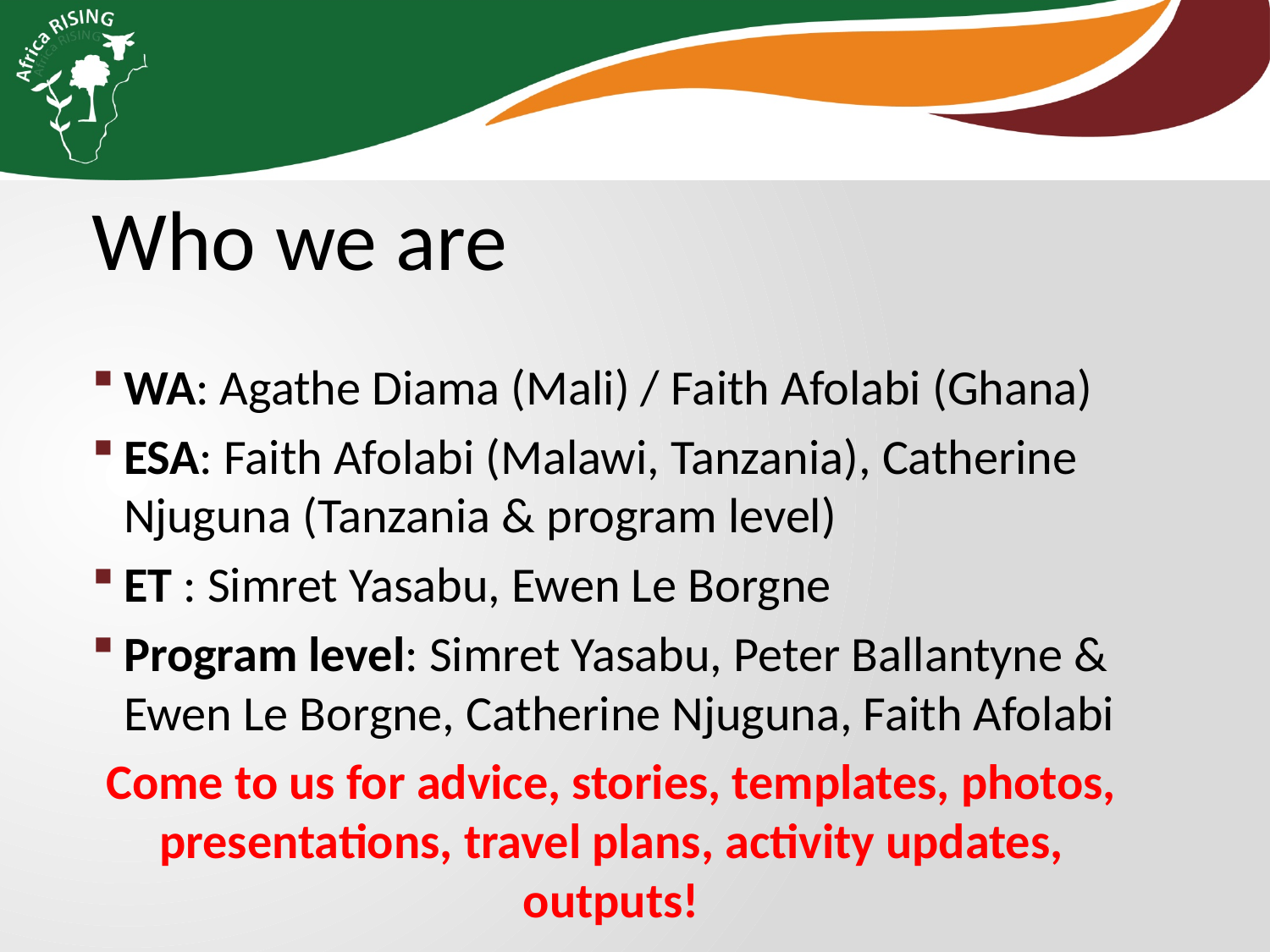

Who we are
WA: Agathe Diama (Mali) / Faith Afolabi (Ghana)
ESA: Faith Afolabi (Malawi, Tanzania), Catherine Njuguna (Tanzania & program level)
ET : Simret Yasabu, Ewen Le Borgne
Program level: Simret Yasabu, Peter Ballantyne & Ewen Le Borgne, Catherine Njuguna, Faith Afolabi
Come to us for advice, stories, templates, photos, presentations, travel plans, activity updates, outputs!